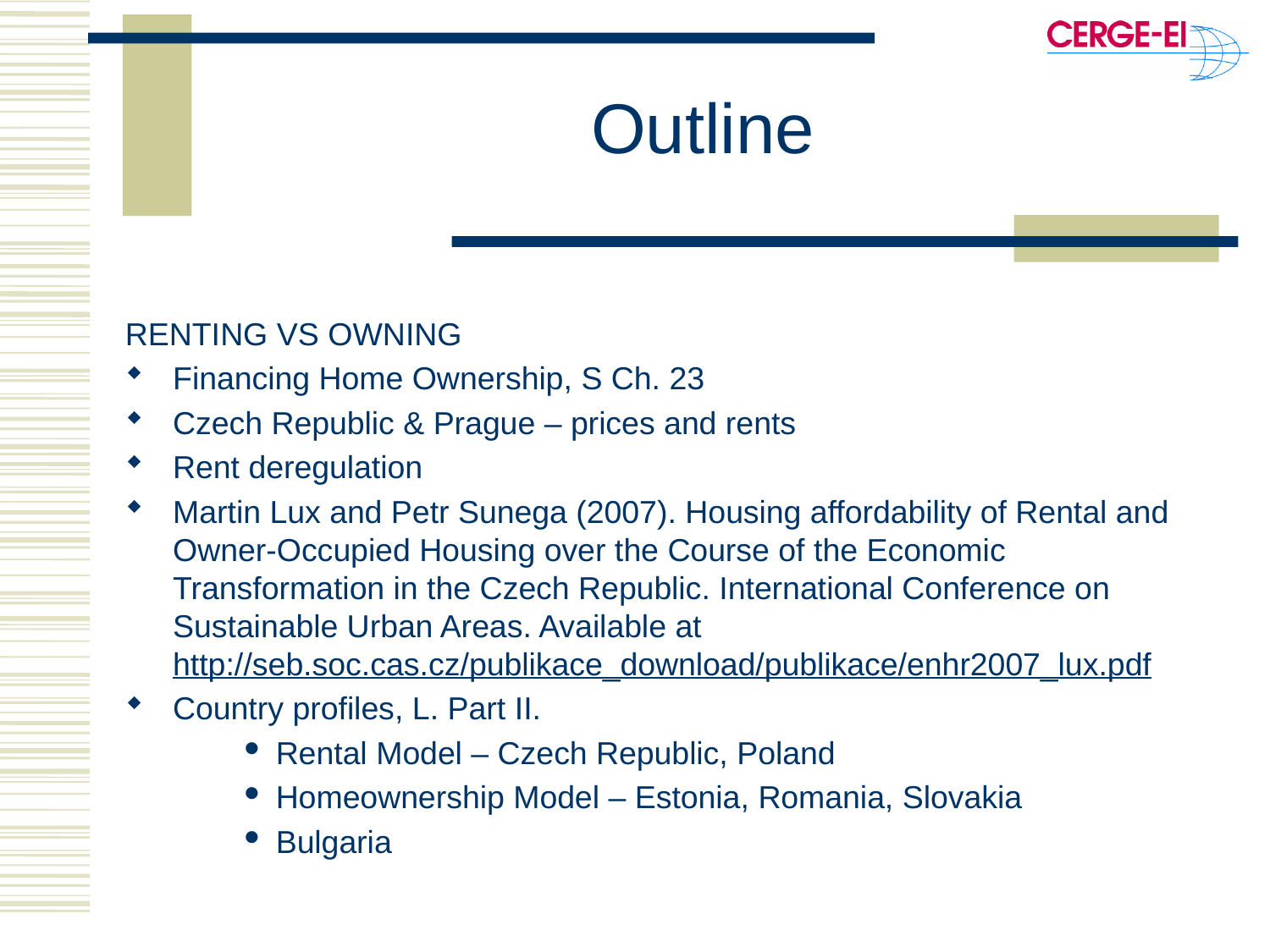

# Outline
RENTING VS OWNING
Financing Home Ownership, S Ch. 23
Czech Republic & Prague – prices and rents
Rent deregulation
Martin Lux and Petr Sunega (2007). Housing affordability of Rental and Owner-Occupied Housing over the Course of the Economic Transformation in the Czech Republic. International Conference on Sustainable Urban Areas. Available at http://seb.soc.cas.cz/publikace_download/publikace/enhr2007_lux.pdf
Country profiles, L. Part II.
Rental Model – Czech Republic, Poland
Homeownership Model – Estonia, Romania, Slovakia
Bulgaria